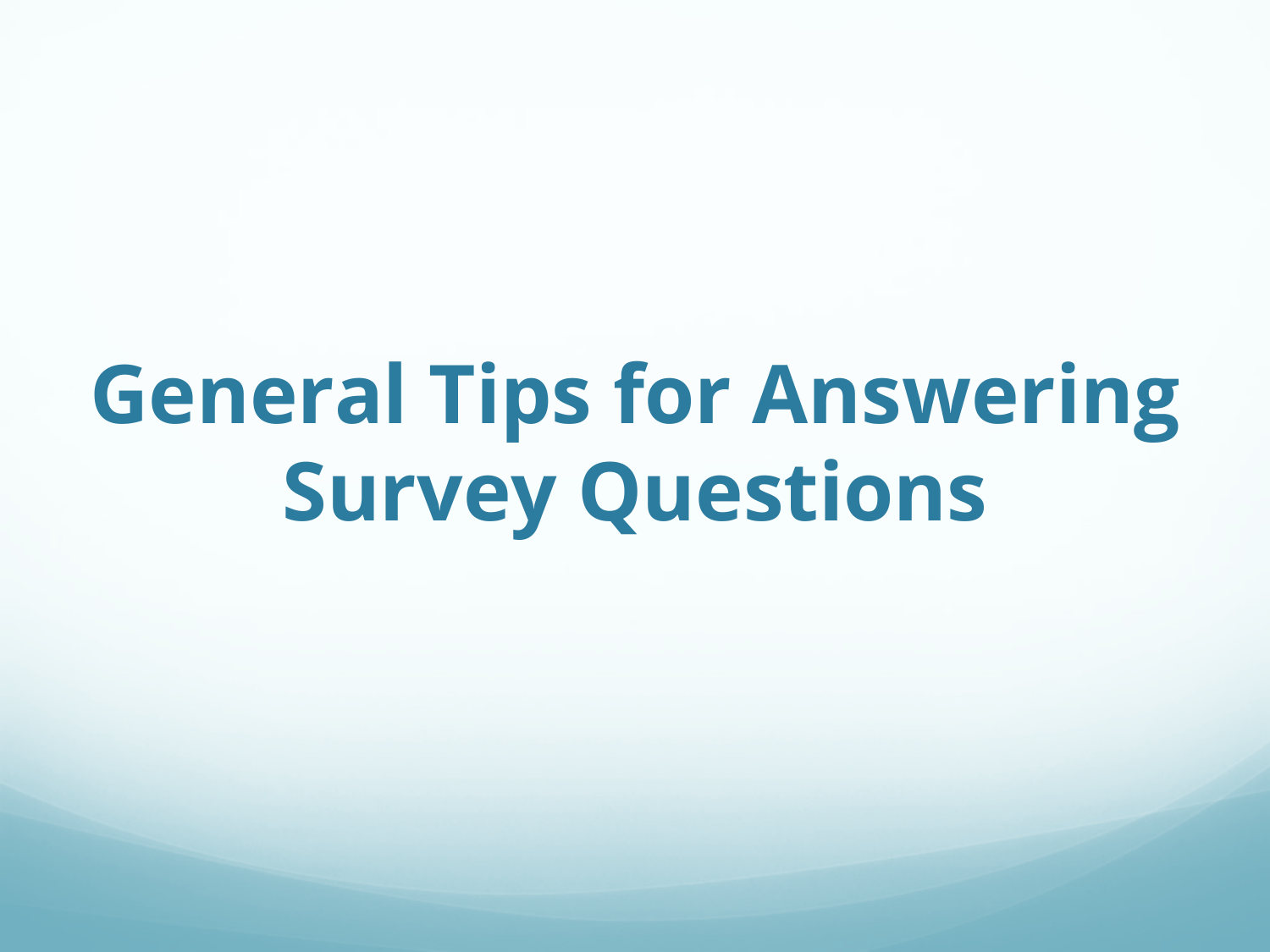

# General Tips for Answering Survey Questions